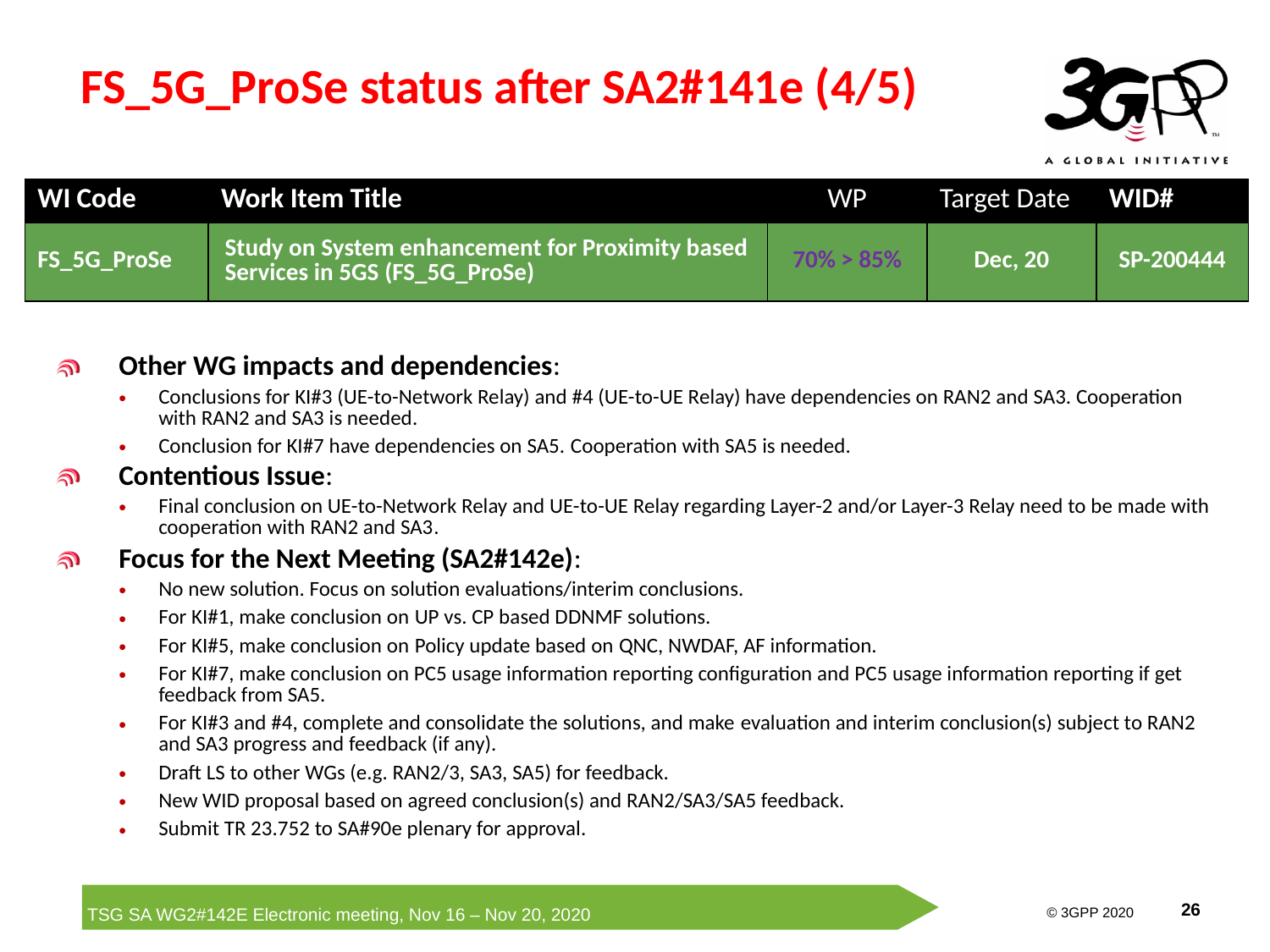

# FS_5G_ProSe status after SA2#141e (4/5)
| WI Code | Work Item Title | WP | Target Date | WID# |
| --- | --- | --- | --- | --- |
| FS\_5G\_ProSe | Study on System enhancement for Proximity based Services in 5GS (FS\_5G\_ProSe) | 70% > 85% | Dec, 20 | SP-200444 |

Other WG impacts and dependencies:
Conclusions for KI#3 (UE-to-Network Relay) and #4 (UE-to-UE Relay) have dependencies on RAN2 and SA3. Cooperation with RAN2 and SA3 is needed.
Conclusion for KI#7 have dependencies on SA5. Cooperation with SA5 is needed.
Contentious Issue:
Final conclusion on UE-to-Network Relay and UE-to-UE Relay regarding Layer-2 and/or Layer-3 Relay need to be made with cooperation with RAN2 and SA3.
Focus for the Next Meeting (SA2#142e):
No new solution. Focus on solution evaluations/interim conclusions.
For KI#1, make conclusion on UP vs. CP based DDNMF solutions.
For KI#5, make conclusion on Policy update based on QNC, NWDAF, AF information.
For KI#7, make conclusion on PC5 usage information reporting configuration and PC5 usage information reporting if get feedback from SA5.
For KI#3 and #4, complete and consolidate the solutions, and make evaluation and interim conclusion(s) subject to RAN2 and SA3 progress and feedback (if any).
Draft LS to other WGs (e.g. RAN2/3, SA3, SA5) for feedback.
New WID proposal based on agreed conclusion(s) and RAN2/SA3/SA5 feedback.
Submit TR 23.752 to SA#90e plenary for approval.